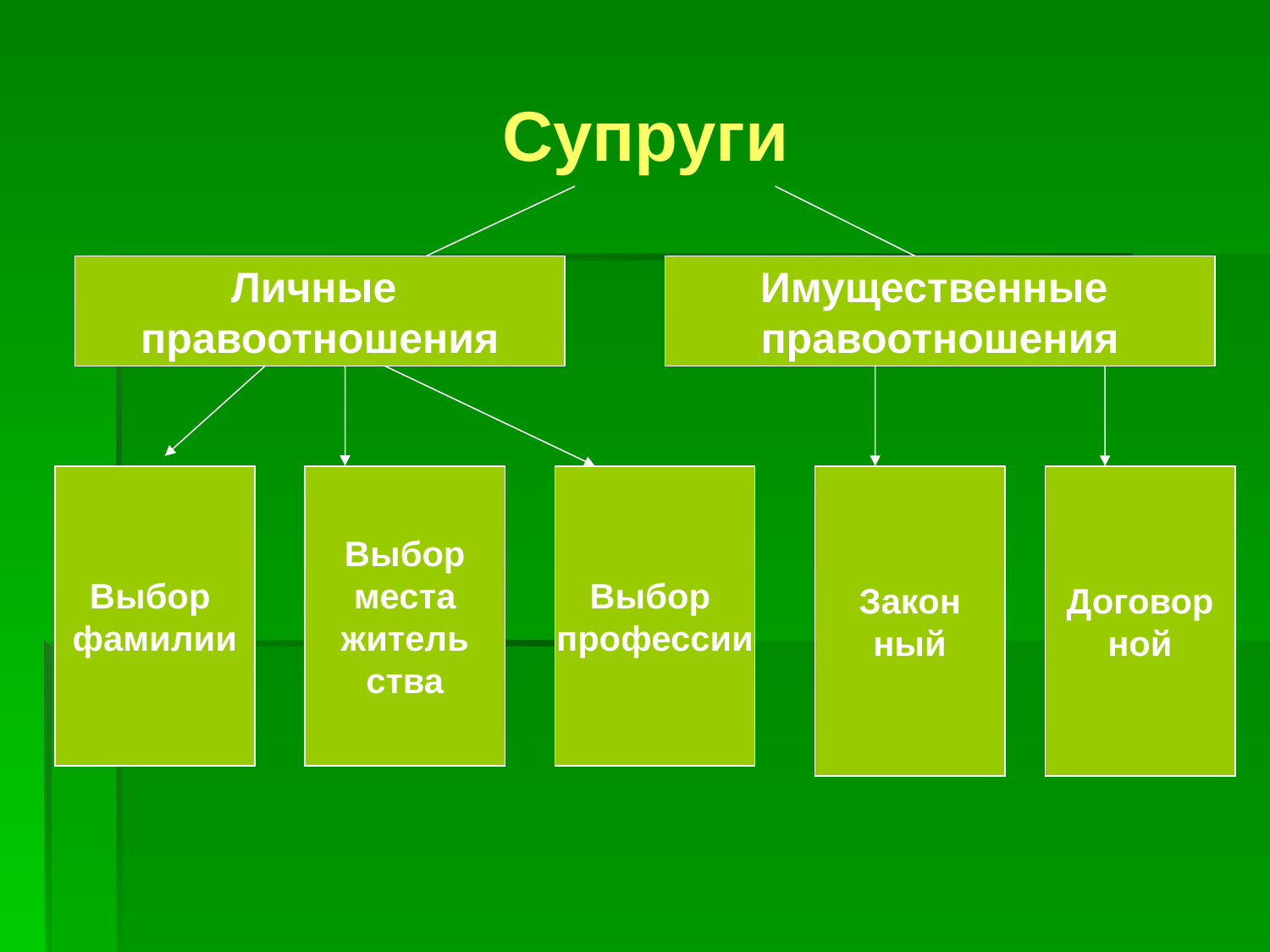

# Супруги

Личные
правоотношения
Имущественные
правоотношения

Выбор
фамилии
Выбор
места
житель
ства
Выбор
профессии
Закон
ный
Договор
ной